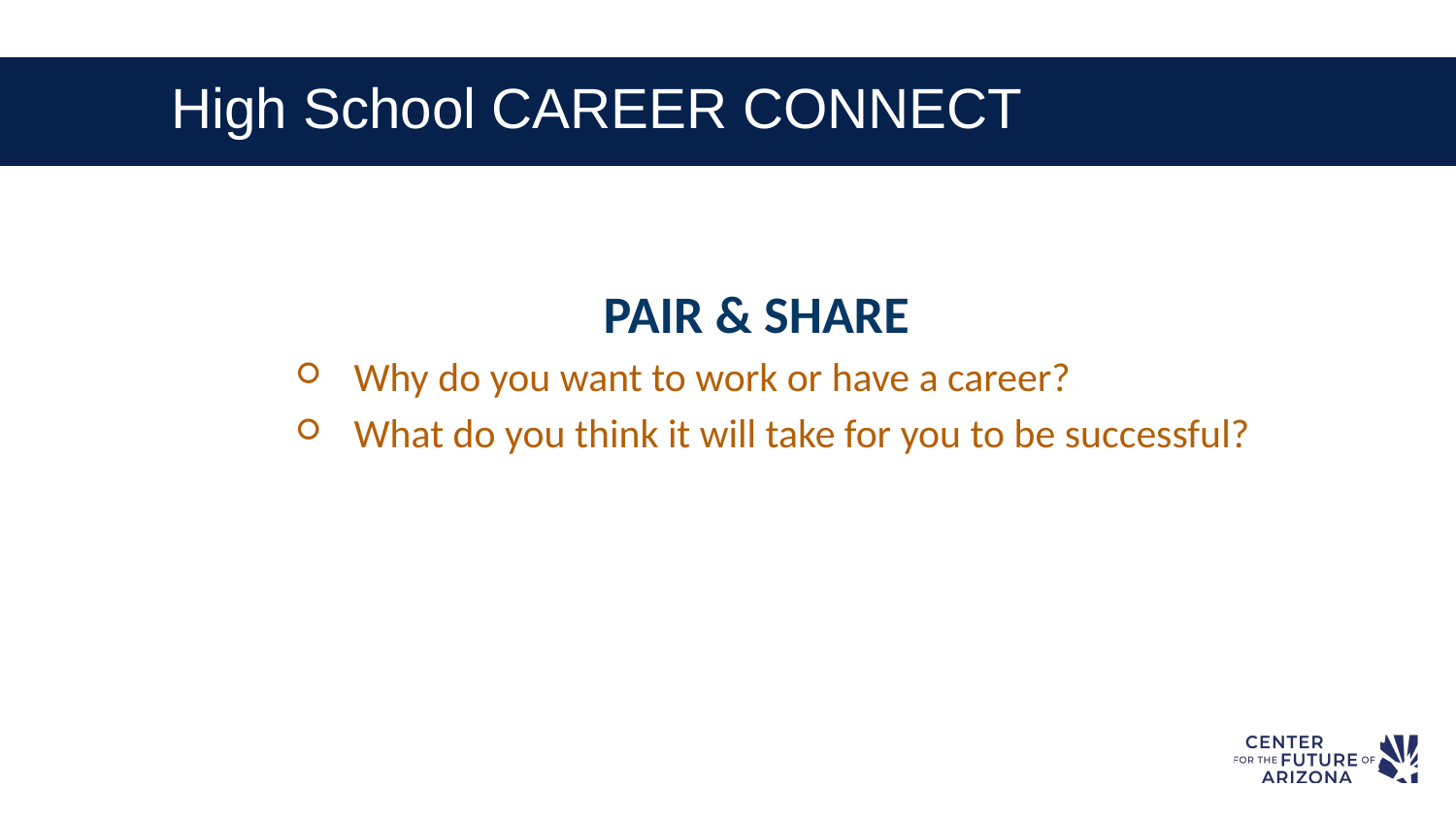

# High School CAREER CONNECT
PAIR & SHARE
Why do you want to work or have a career?
What do you think it will take for you to be successful?